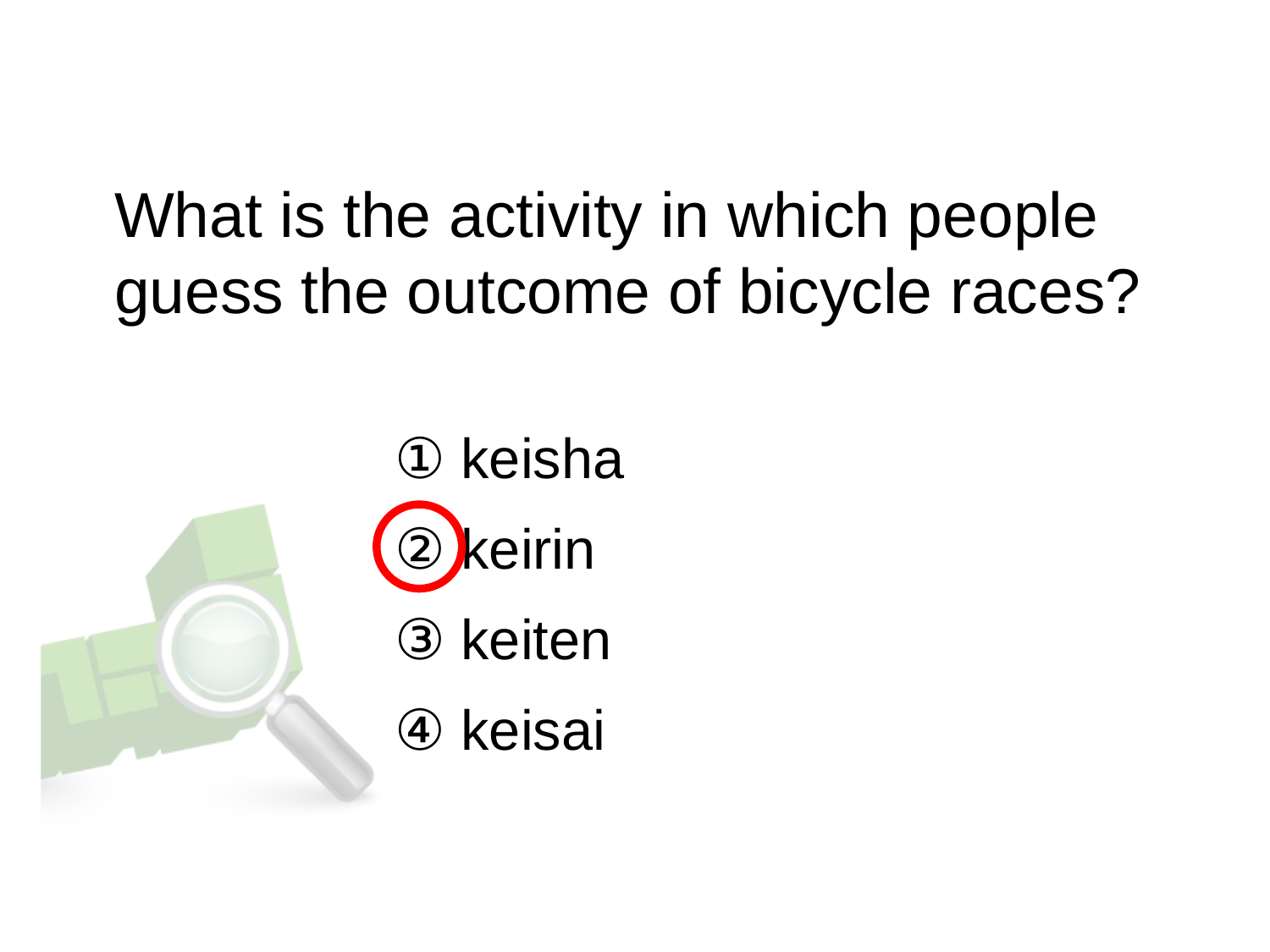

# What is the activity in which people guess the outcome of bicycle races?
① keisha
② keirin
③ keiten
④ keisai